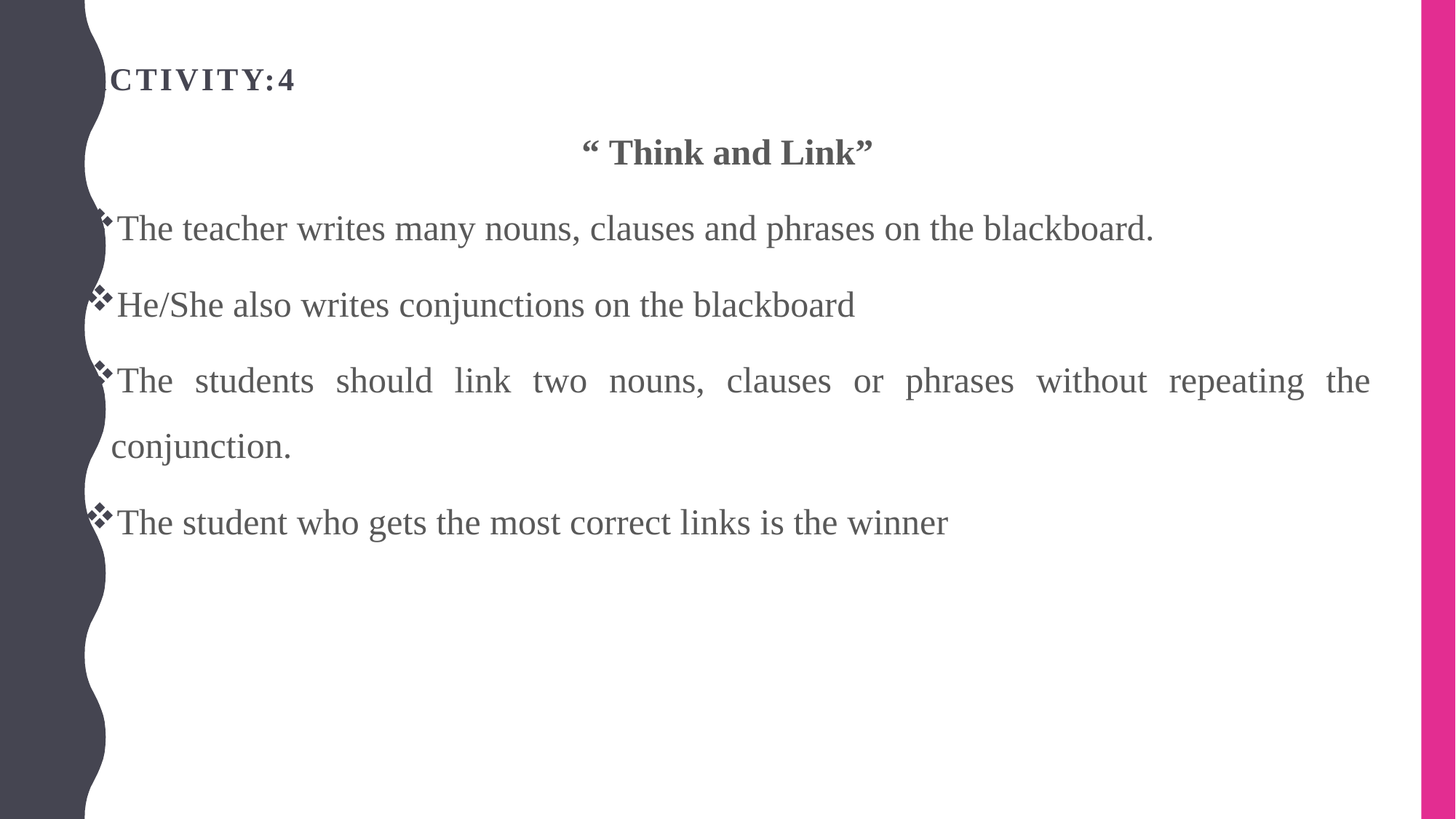

# Activity:4
“ Think and Link”
The teacher writes many nouns, clauses and phrases on the blackboard.
He/She also writes conjunctions on the blackboard
The students should link two nouns, clauses or phrases without repeating the conjunction.
The student who gets the most correct links is the winner